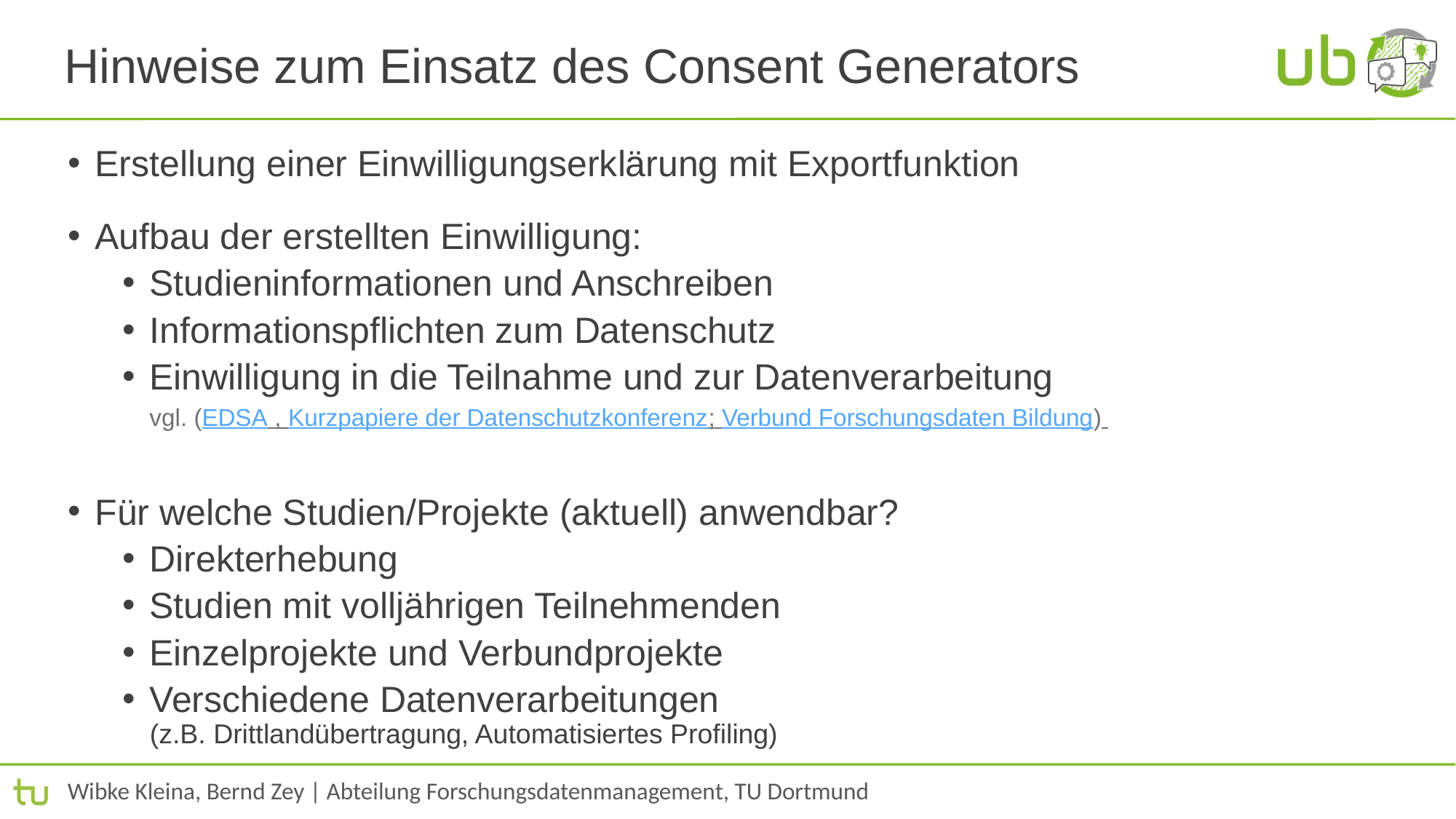

# Hinweise zum Einsatz des Consent Generators
Erstellung einer Einwilligungserklärung mit Exportfunktion

Aufbau der erstellten Einwilligung:
Studieninformationen und Anschreiben
Informationspflichten zum Datenschutz
Einwilligung in die Teilnahme und zur Datenverarbeitung
    vgl. (EDSA , Kurzpapiere der Datenschutzkonferenz; Verbund Forschungsdaten Bildung)

Für welche Studien/Projekte (aktuell) anwendbar?
Direkterhebung
Studien mit volljährigen Teilnehmenden
Einzelprojekte und Verbundprojekte
Verschiedene Datenverarbeitungen
(z.B. Drittlandübertragung, Automatisiertes Profiling)